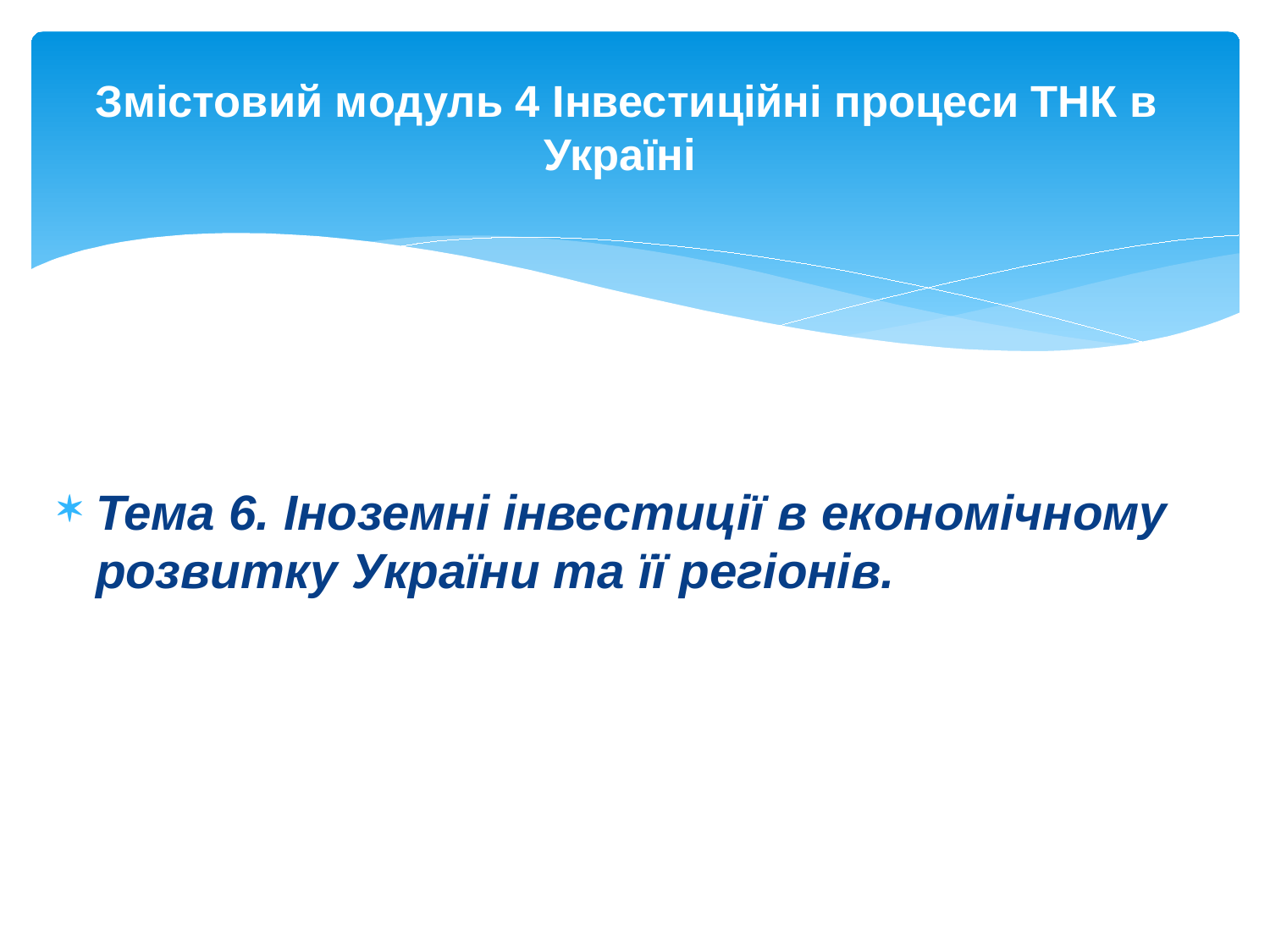

# Змістовий модуль 4 Інвестиційні процеси ТНК в Україні

Тема 6. Іноземні інвестиції в економічному розвитку України та її регіонів.